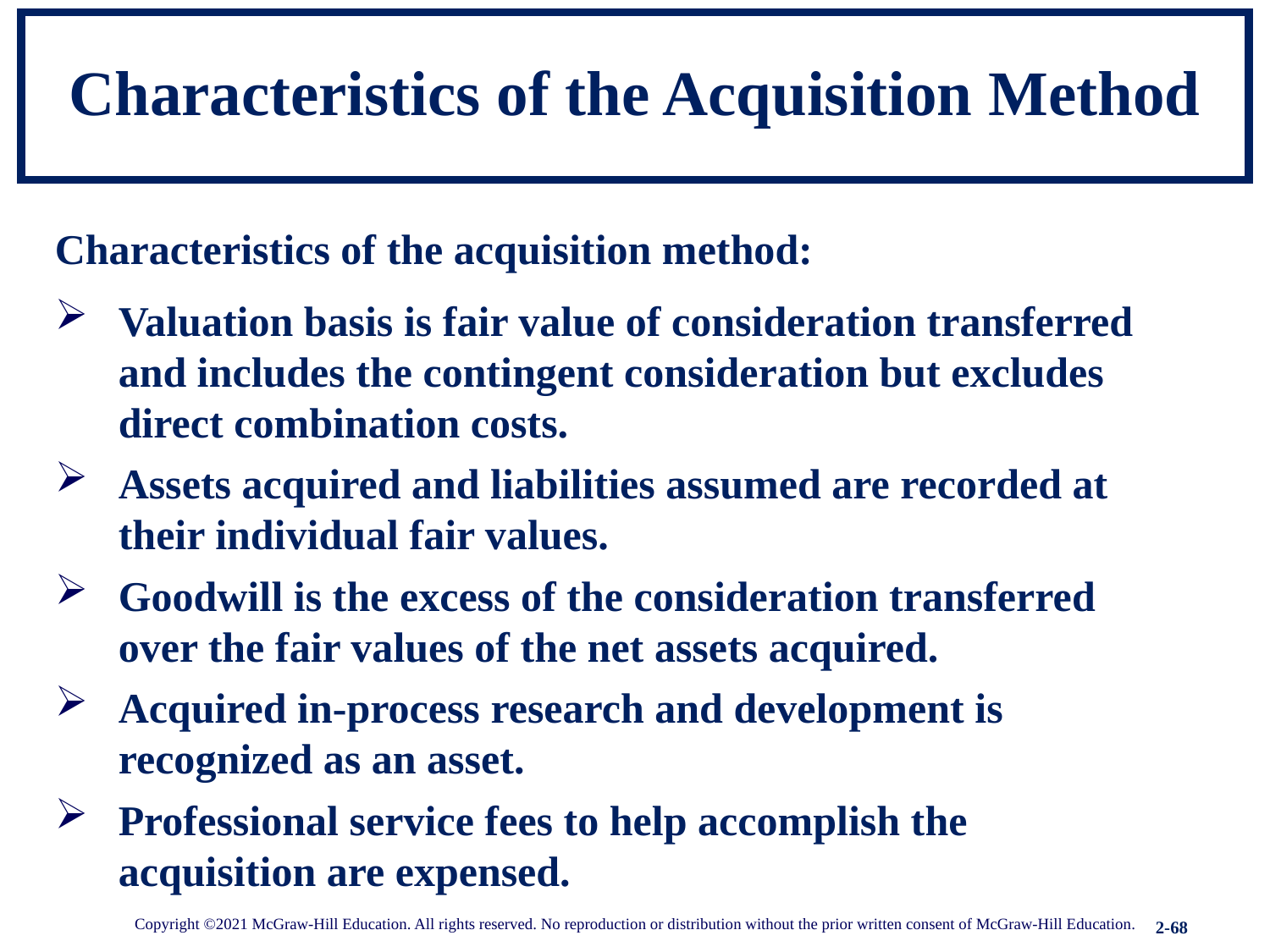

# Characteristics of the Acquisition Method
Characteristics of the acquisition method:
Valuation basis is fair value of consideration transferred and includes the contingent consideration but excludes direct combination costs.
Assets acquired and liabilities assumed are recorded at their individual fair values.
Goodwill is the excess of the consideration transferred over the fair values of the net assets acquired.
Acquired in-process research and development is recognized as an asset.
Professional service fees to help accomplish the acquisition are expensed.
Copyright ©2021 McGraw-Hill Education. All rights reserved. No reproduction or distribution without the prior written consent of McGraw-Hill Education.
2-68